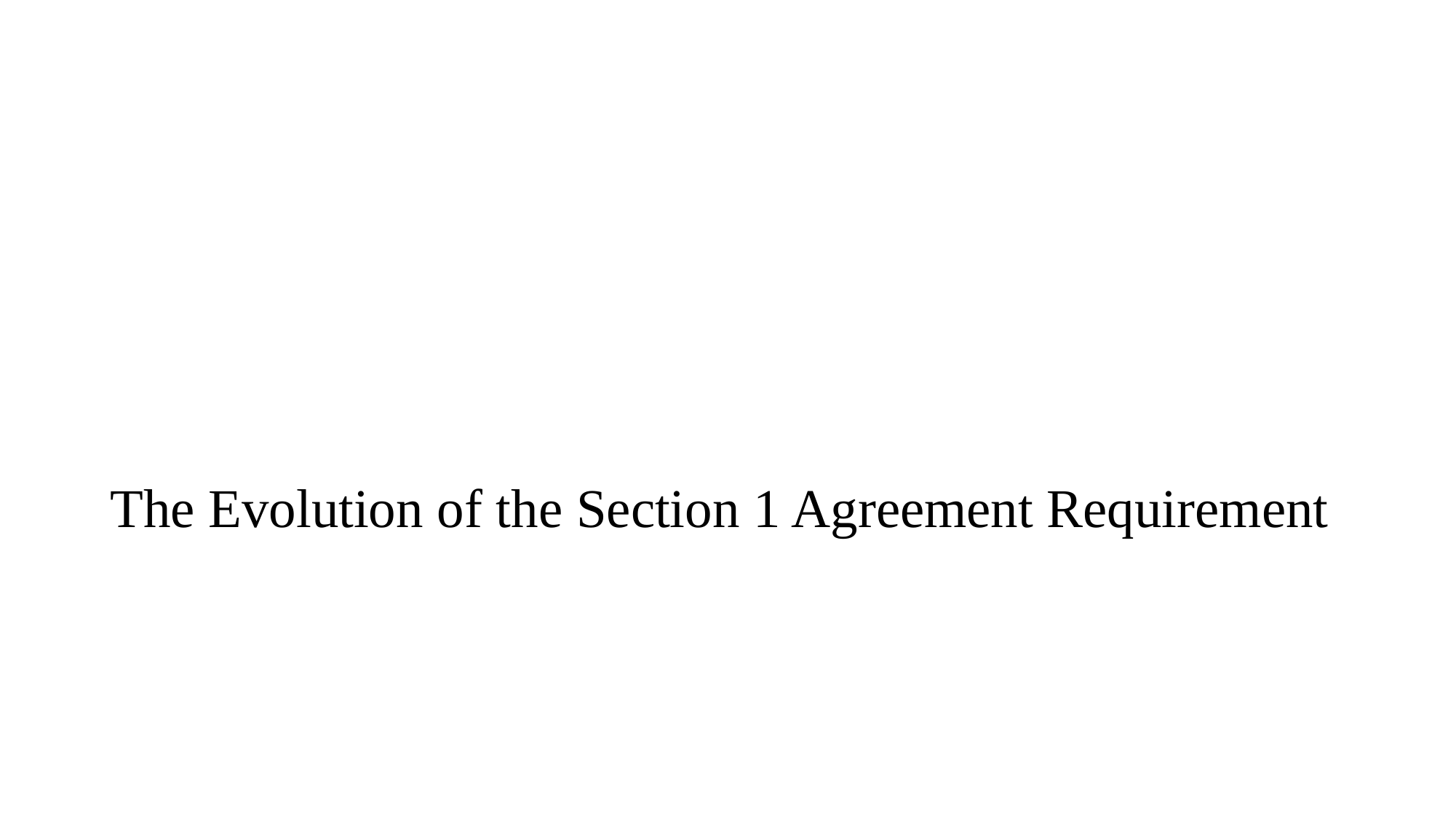

# The Evolution of the Section 1 Agreement Requirement